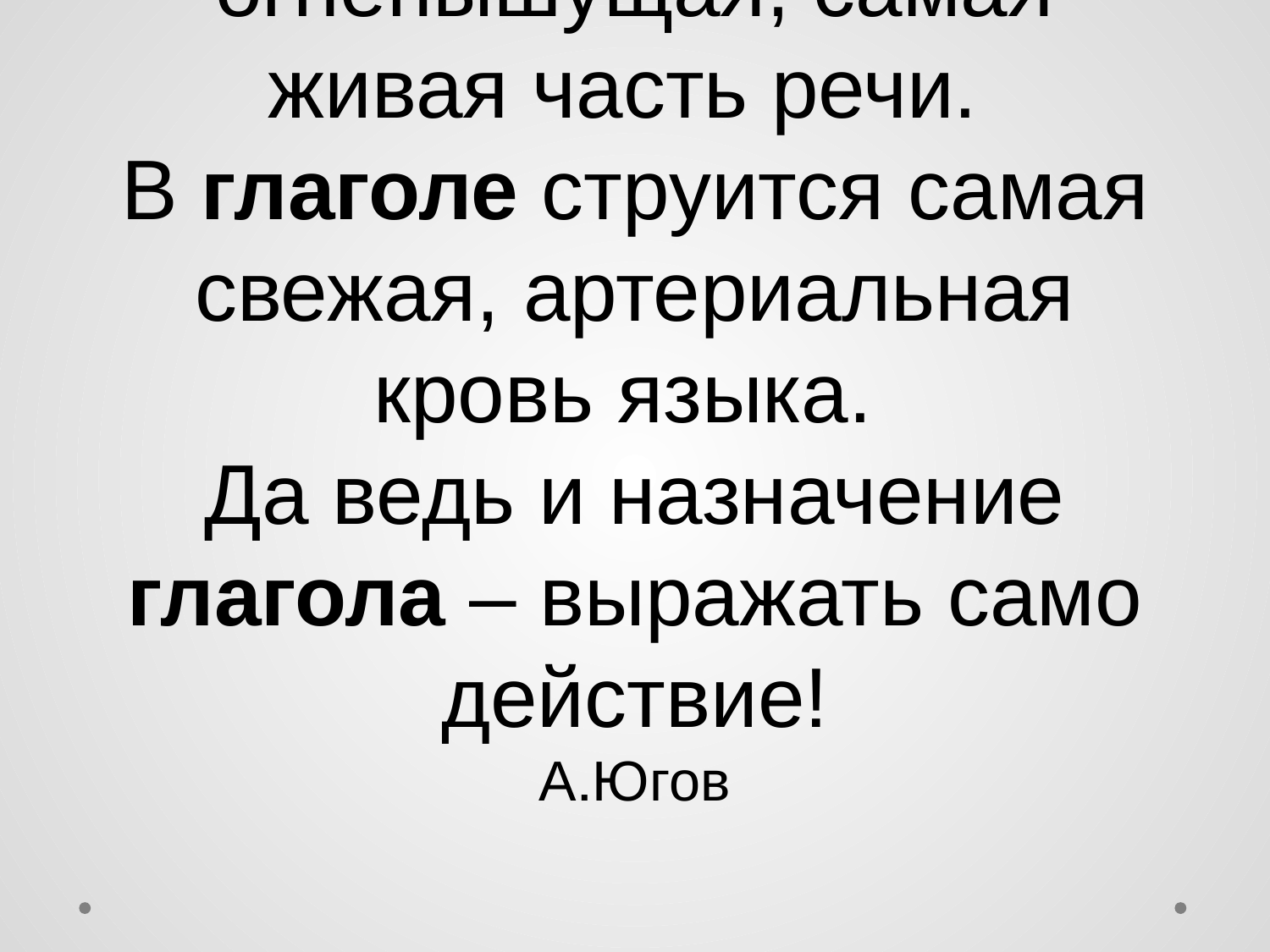

# Глагол – самая огнепышущая, самая живая часть речи. В глаголе струится самая свежая, артериальная кровь языка. Да ведь и назначение глагола – выражать само действие! А.Югов